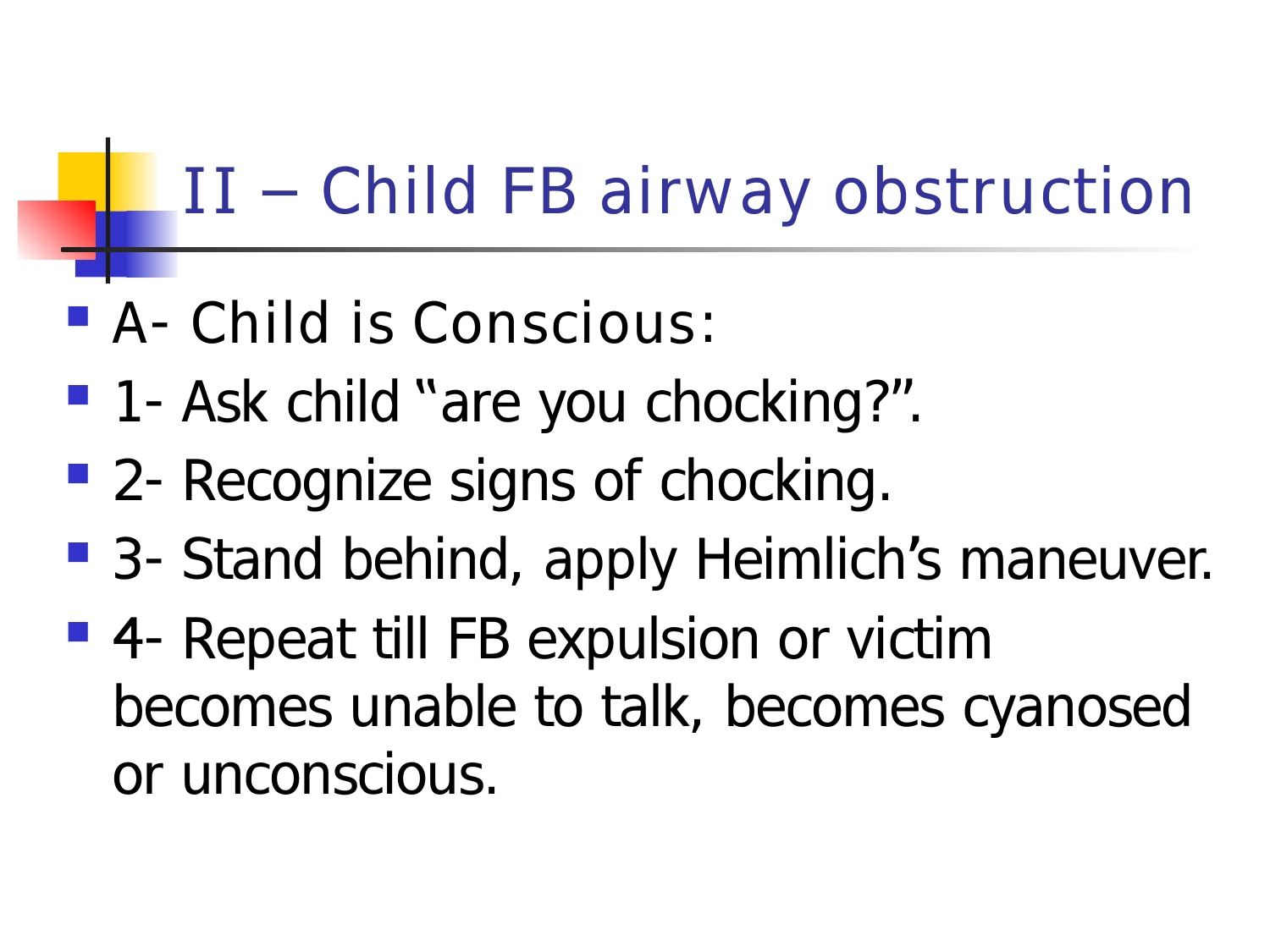

# II – Child FB airway obstruction
A- Child is Conscious:
1- Ask child “are you chocking?”.
2- Recognize signs of chocking.
3- Stand behind, apply Heimlich’s maneuver.
4- Repeat till FB expulsion or victim becomes unable to talk, becomes cyanosed or unconscious.